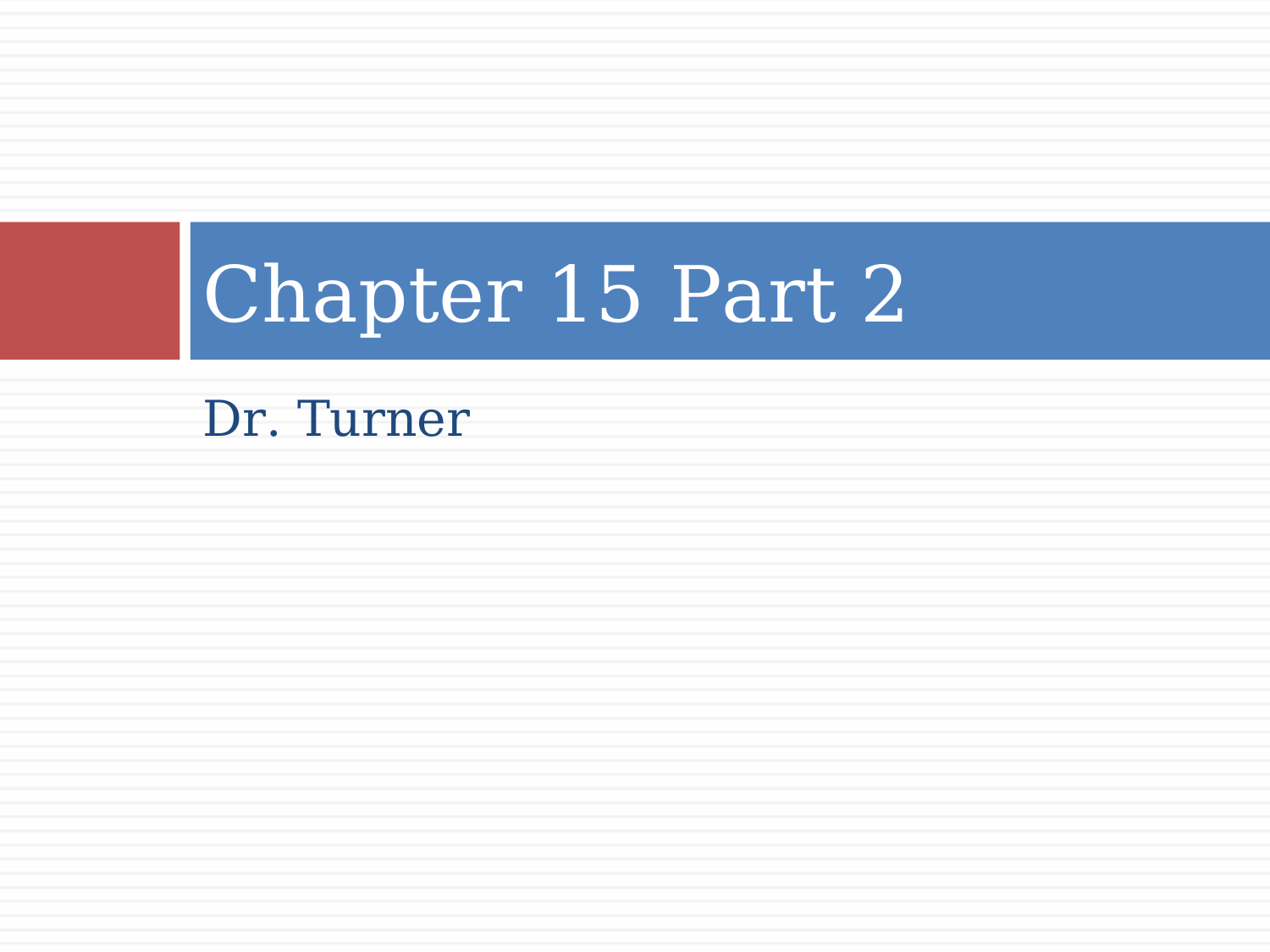

# Chapter 15 Part 2
Dr. Turner